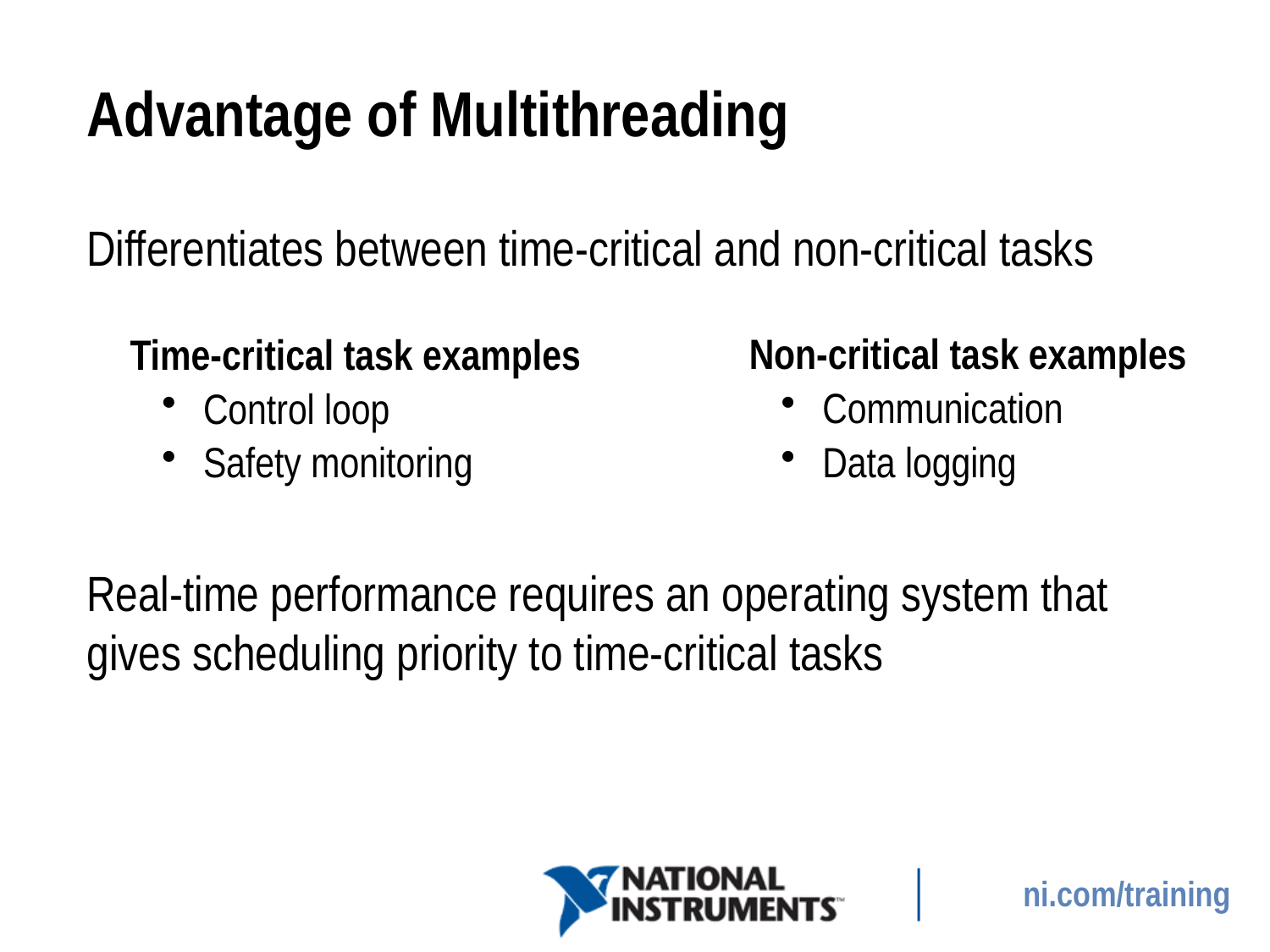

# Advantage of Multithreading
Differentiates between time-critical and non-critical tasks

Real-time performance requires an operating system that gives scheduling priority to time-critical tasks
Non-critical task examples
 Communication
 Data logging
Time-critical task examples
 Control loop
 Safety monitoring